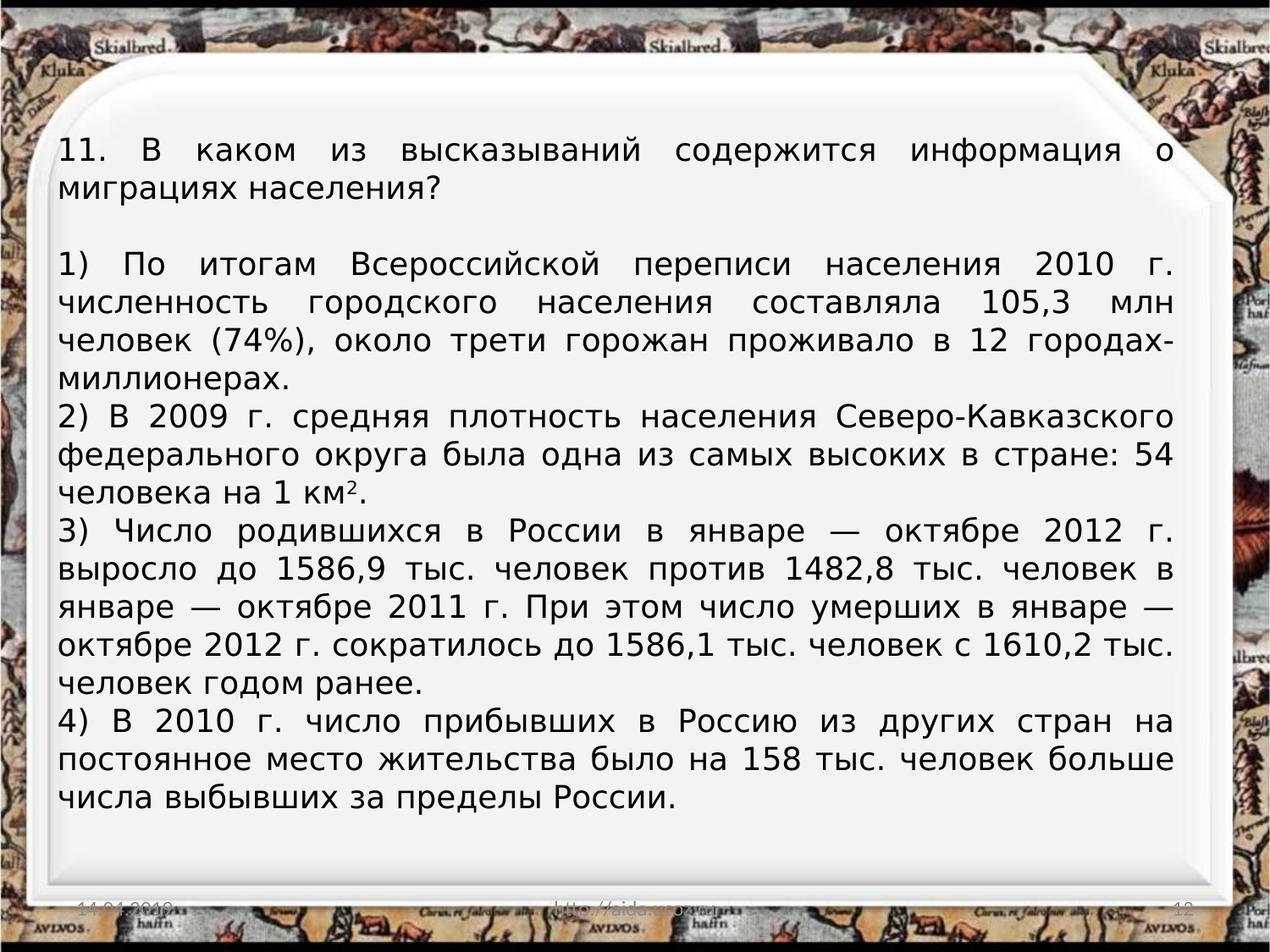

11. В каком из высказываний содержится информация о миграциях населения?

1) По итогам Всероссийской переписи населения 2010 г. численность городского населения составляла 105,3 млн человек (74%), около трети горожан проживало в 12 городах-миллионерах.
2) В 2009 г. средняя плотность населения Северо-Кавказского федерального округа была одна из самых высоких в стране: 54 человека на 1 км2.
3) Число родившихся в России в январе — октябре 2012 г. выросло до 1586,9 тыс. человек против 1482,8 тыс. человек в январе — октябре 2011 г. При этом число умерших в январе — октябре 2012 г. сократилось до 1586,1 тыс. человек с 1610,2 тыс. человек годом ранее.
4) В 2010 г. число прибывших в Россию из других стран на постоянное место жительства было на 158 тыс. человек больше числа выбывших за пределы России.
14.04.2019
http://aida.ucoz.ru
12